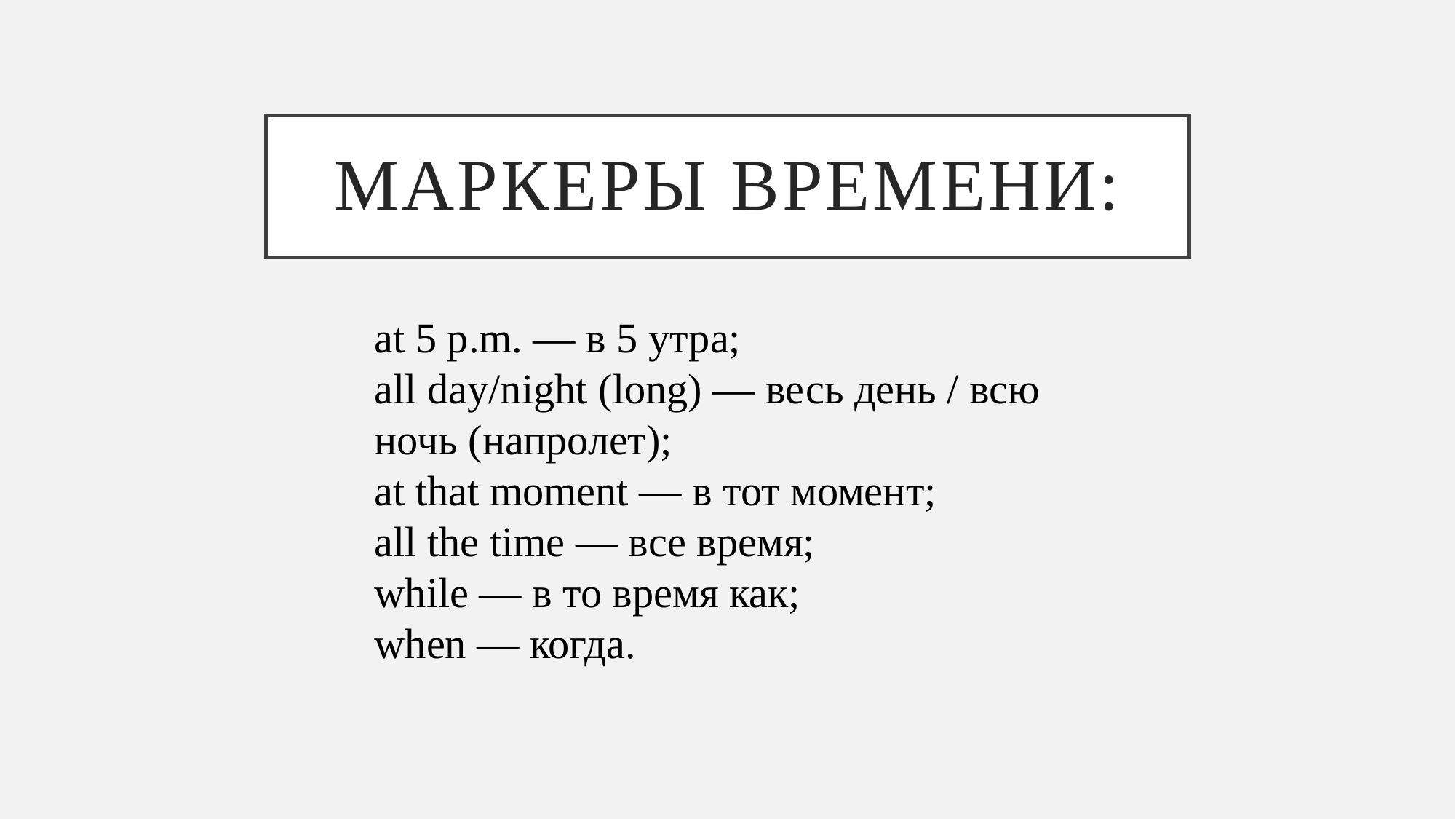

# МАРКЕРЫ ВРЕМЕНИ:
at 5 p.m. — в 5 утра;
all day/night (long) — весь день / всю ночь (напролет);
at that moment — в тот момент;
all the time — все время;
while — в то время как;
when — когда.